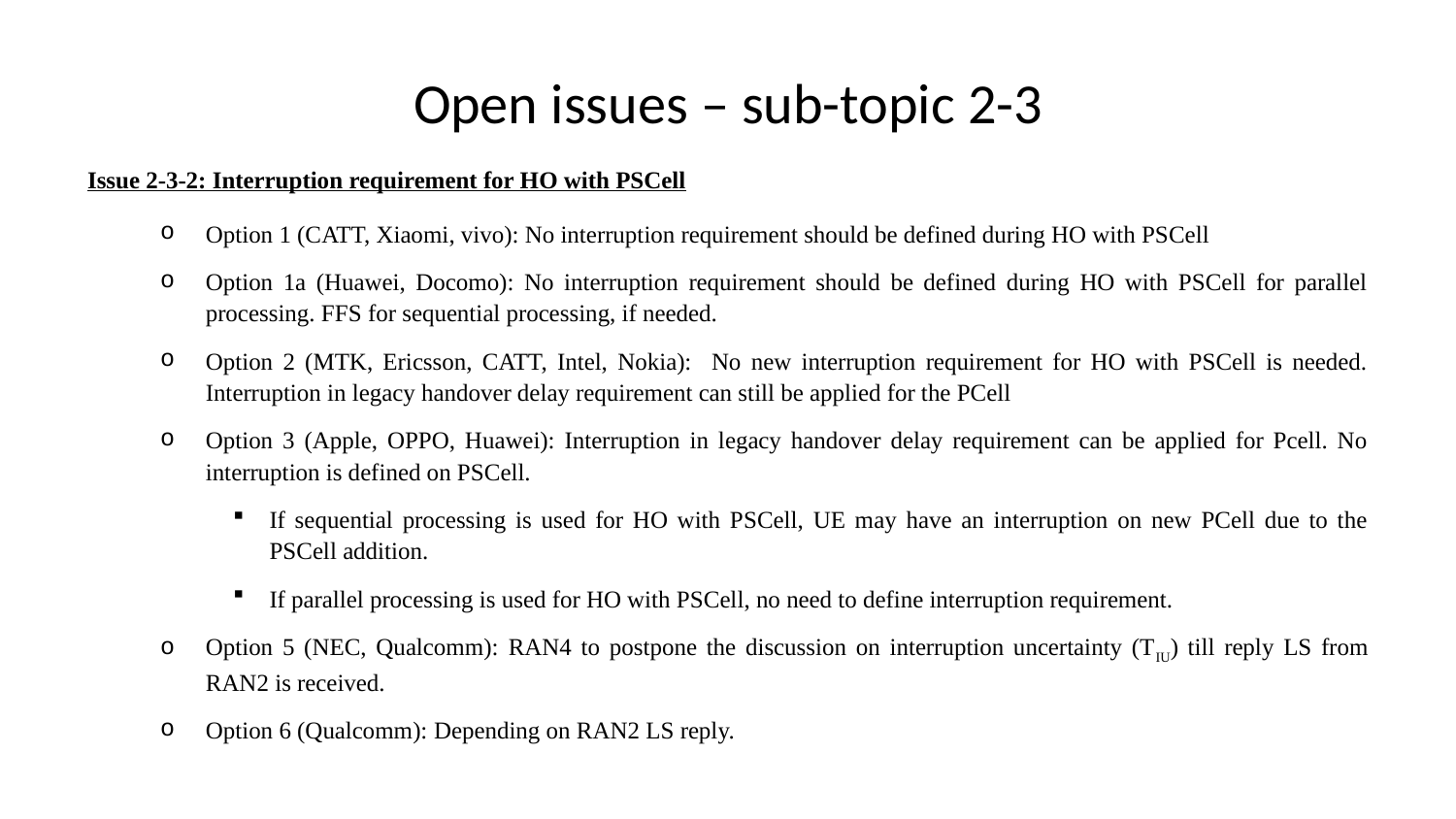

# Open issues – sub-topic 2-3
Issue 2-3-2: Interruption requirement for HO with PSCell
Option 1 (CATT, Xiaomi, vivo): No interruption requirement should be defined during HO with PSCell
Option 1a (Huawei, Docomo): No interruption requirement should be defined during HO with PSCell for parallel processing. FFS for sequential processing, if needed.
Option 2 (MTK, Ericsson, CATT, Intel, Nokia):  No new interruption requirement for HO with PSCell is needed. Interruption in legacy handover delay requirement can still be applied for the PCell
Option 3 (Apple, OPPO, Huawei): Interruption in legacy handover delay requirement can be applied for Pcell. No interruption is defined on PSCell.
If sequential processing is used for HO with PSCell, UE may have an interruption on new PCell due to the PSCell addition.
If parallel processing is used for HO with PSCell, no need to define interruption requirement.
Option 5 (NEC, Qualcomm): RAN4 to postpone the discussion on interruption uncertainty (TIU) till reply LS from RAN2 is received.
Option 6 (Qualcomm): Depending on RAN2 LS reply.